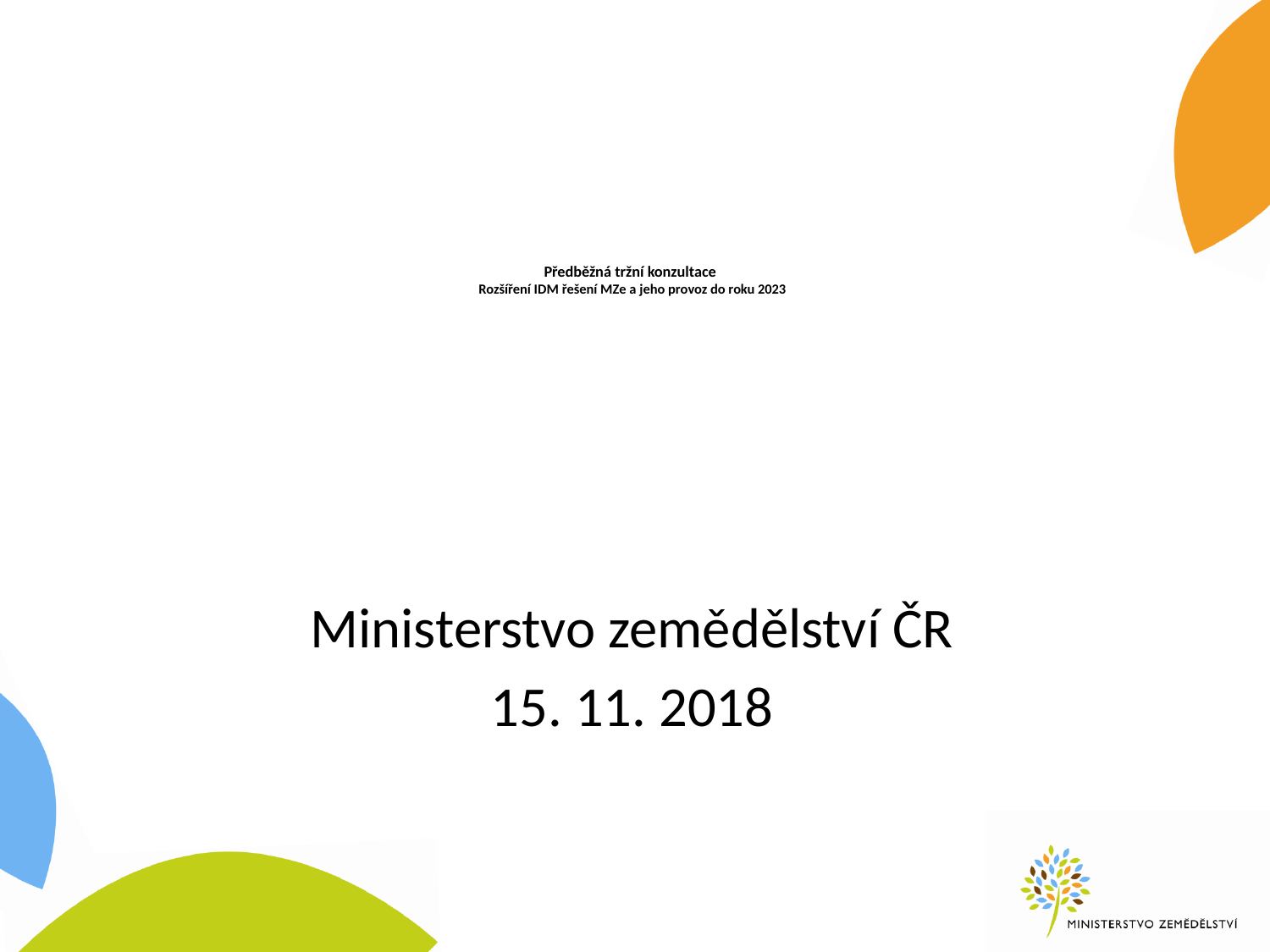

# Předběžná tržní konzultace Rozšíření IDM řešení MZe a jeho provoz do roku 2023

Ministerstvo zemědělství ČR
15. 11. 2018